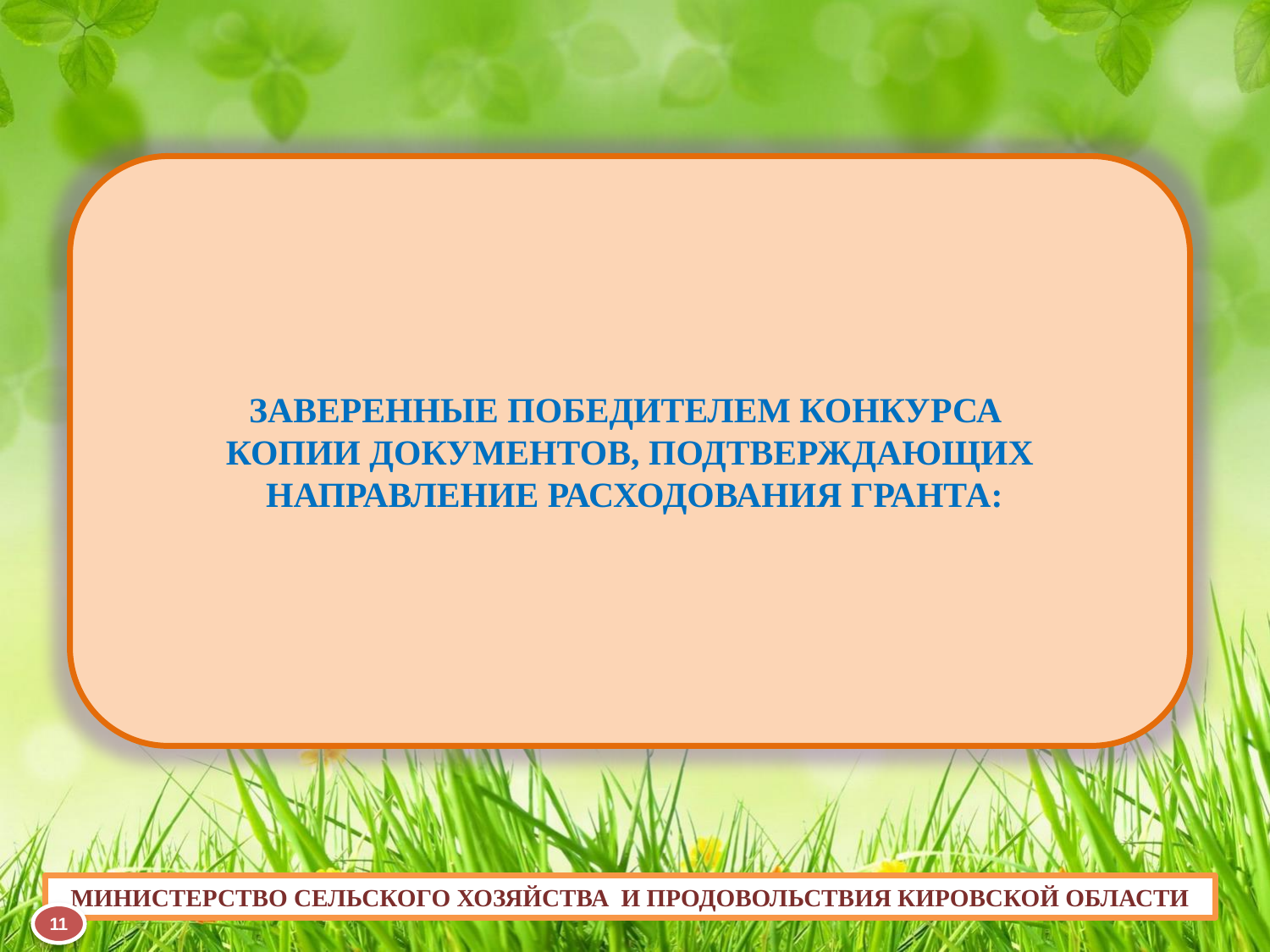

ЗАВЕРЕННЫЕ ПОБЕДИТЕЛЕМ КОНКУРСА
КОПИИ ДОКУМЕНТОВ, ПОДТВЕРЖДАЮЩИХ
 НАПРАВЛЕНИЕ РАСХОДОВАНИЯ ГРАНТА:
МИНИСТЕРСТВО СЕЛЬСКОГО ХОЗЯЙСТВА  И ПРОДОВОЛЬСТВИЯ КИРОВСКОЙ ОБЛАСТИ
11